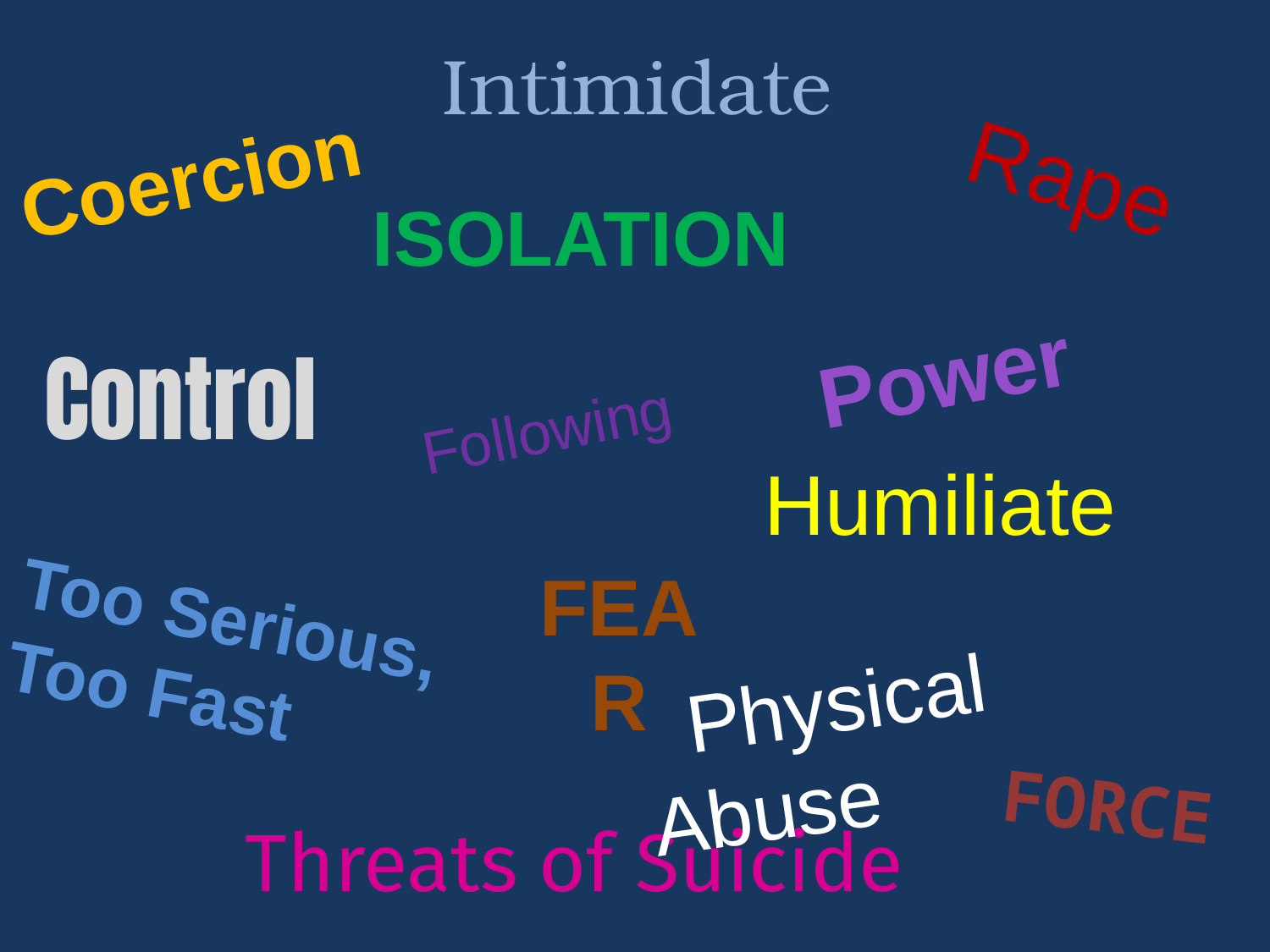

Intimidate
Coercion
Rape
ISOLATION
Power
Control
Following
Humiliate
FEAR
Too Serious,
Too Fast
  Physical Abuse
FORCE
Threats of Suicide